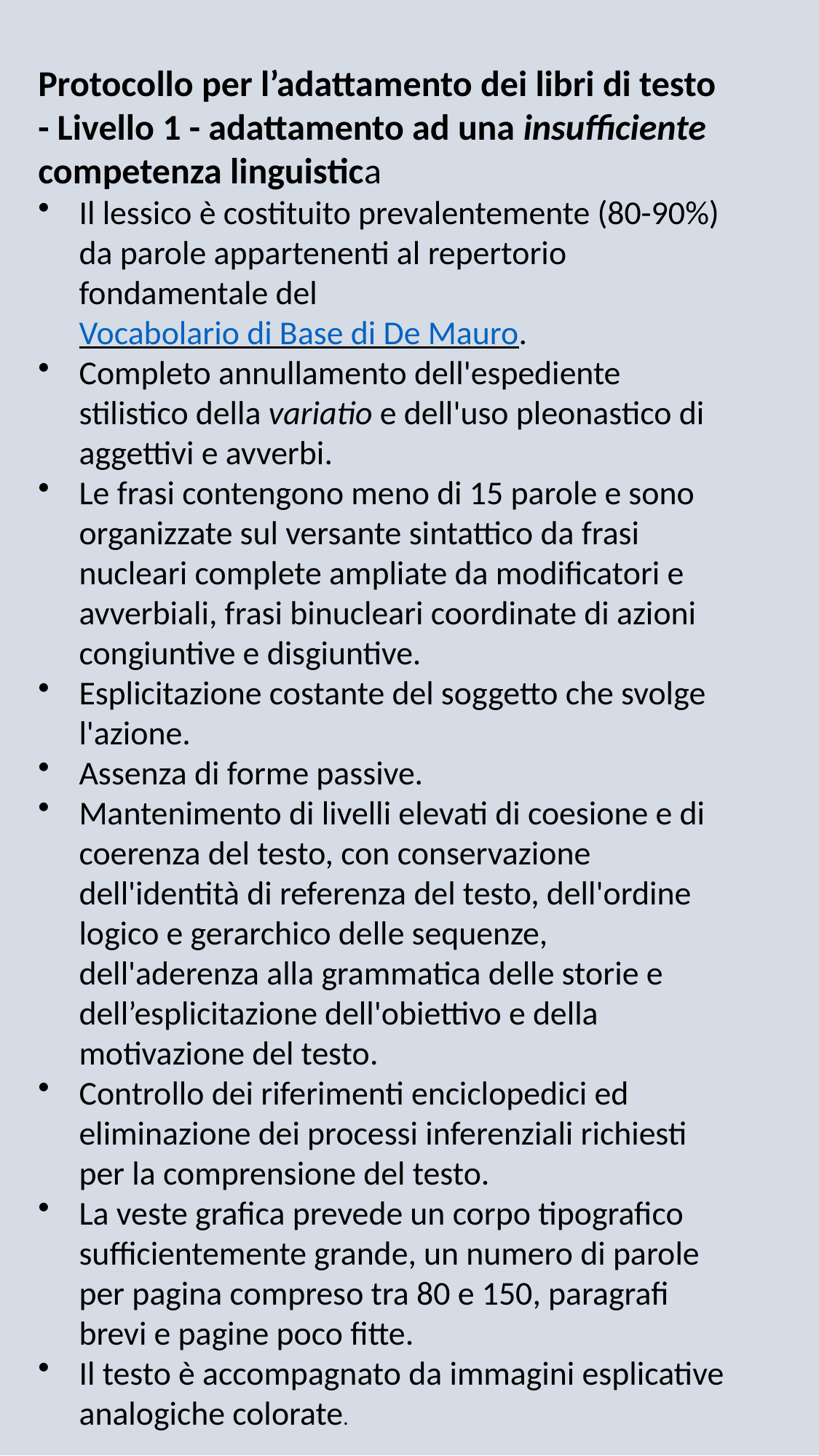

Protocollo per l’adattamento dei libri di testo - Livello 1 - adattamento ad una insufficiente competenza linguistica
Il lessico è costituito prevalentemente (80-90%) da parole appartenenti al repertorio fondamentale del Vocabolario di Base di De Mauro.
Completo annullamento dell'espediente stilistico della variatio e dell'uso pleonastico di aggettivi e avverbi.
Le frasi contengono meno di 15 parole e sono organizzate sul versante sintattico da frasi nucleari complete ampliate da modificatori e avverbiali, frasi binucleari coordinate di azioni congiuntive e disgiuntive.
Esplicitazione costante del soggetto che svolge l'azione.
Assenza di forme passive.
Mantenimento di livelli elevati di coesione e di coerenza del testo, con conservazione dell'identità di referenza del testo, dell'ordine logico e gerarchico delle sequenze, dell'aderenza alla grammatica delle storie e dell’esplicitazione dell'obiettivo e della motivazione del testo.
Controllo dei riferimenti enciclopedici ed eliminazione dei processi inferenziali richiesti per la comprensione del testo.
La veste grafica prevede un corpo tipografico sufficientemente grande, un numero di parole per pagina compreso tra 80 e 150, paragrafi brevi e pagine poco fitte.
Il testo è accompagnato da immagini esplicative analogiche colorate.